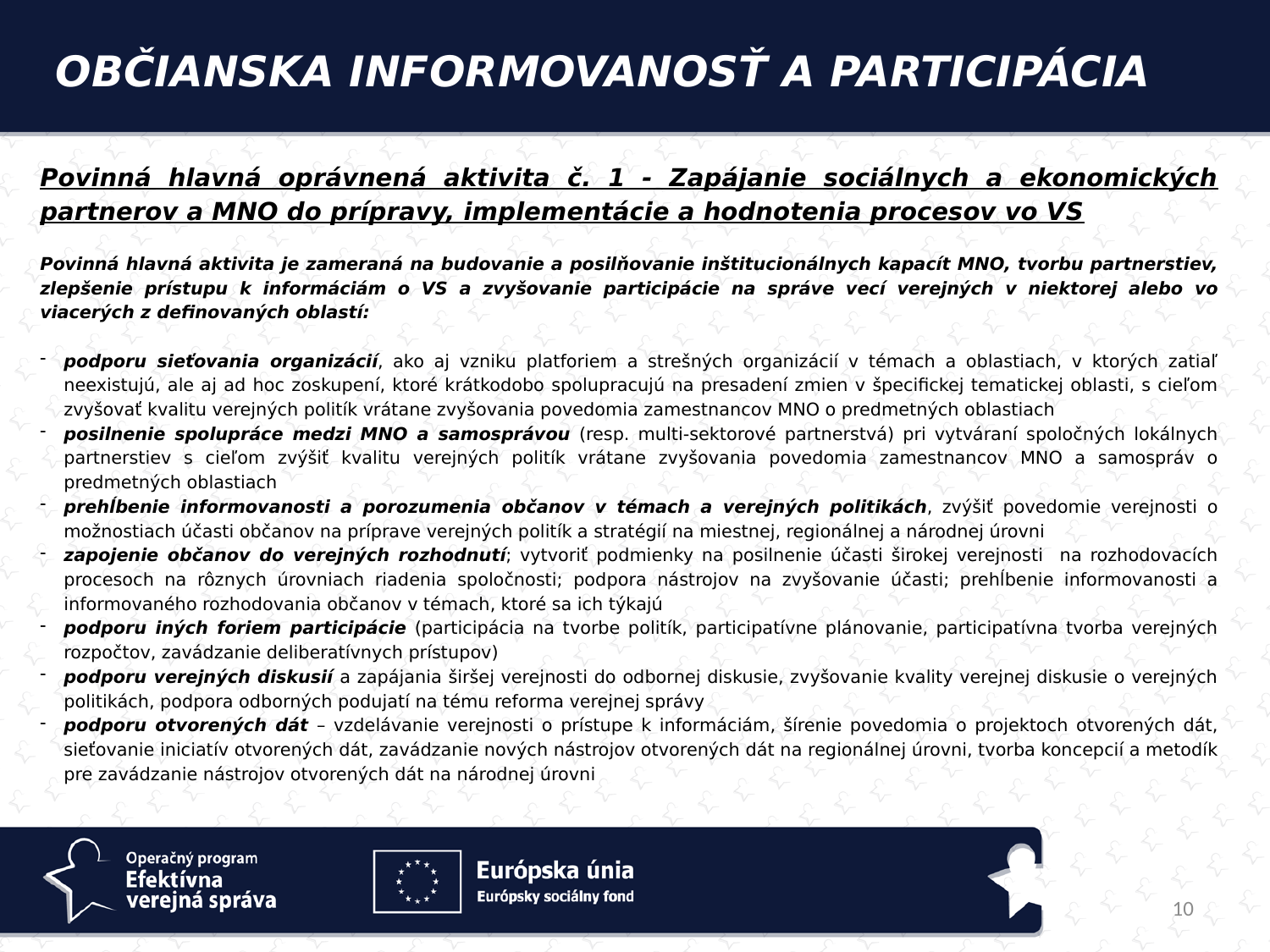

OBČIANSKA INFORMOVANOSŤ A PARTICIPÁCIA
Povinná hlavná oprávnená aktivita č. 1 - Zapájanie sociálnych a ekonomických partnerov a MNO do prípravy, implementácie a hodnotenia procesov vo VS

Povinná hlavná aktivita je zameraná na budovanie a posilňovanie inštitucionálnych kapacít MNO, tvorbu partnerstiev, zlepšenie prístupu k informáciám o VS a zvyšovanie participácie na správe vecí verejných v niektorej alebo vo viacerých z definovaných oblastí:

podporu sieťovania organizácií, ako aj vzniku platforiem a strešných organizácií v témach a oblastiach, v ktorých zatiaľ neexistujú, ale aj ad hoc zoskupení, ktoré krátkodobo spolupracujú na presadení zmien v špecifickej tematickej oblasti, s cieľom zvyšovať kvalitu verejných politík vrátane zvyšovania povedomia zamestnancov MNO o predmetných oblastiach
posilnenie spolupráce medzi MNO a samosprávou (resp. multi-sektorové partnerstvá) pri vytváraní spoločných lokálnych partnerstiev s cieľom zvýšiť kvalitu verejných politík vrátane zvyšovania povedomia zamestnancov MNO a samospráv o predmetných oblastiach
prehĺbenie informovanosti a porozumenia občanov v témach a verejných politikách, zvýšiť povedomie verejnosti o možnostiach účasti občanov na príprave verejných politík a stratégií na miestnej, regionálnej a národnej úrovni
zapojenie občanov do verejných rozhodnutí; vytvoriť podmienky na posilnenie účasti širokej verejnosti  na rozhodovacích procesoch na rôznych úrovniach riadenia spoločnosti; podpora nástrojov na zvyšovanie účasti; prehĺbenie informovanosti a informovaného rozhodovania občanov v témach, ktoré sa ich týkajú
podporu iných foriem participácie (participácia na tvorbe politík, participatívne plánovanie, participatívna tvorba verejných rozpočtov, zavádzanie deliberatívnych prístupov)
podporu verejných diskusií a zapájania širšej verejnosti do odbornej diskusie, zvyšovanie kvality verejnej diskusie o verejných politikách, podpora odborných podujatí na tému reforma verejnej správy
podporu otvorených dát – vzdelávanie verejnosti o prístupe k informáciám, šírenie povedomia o projektoch otvorených dát, sieťovanie iniciatív otvorených dát, zavádzanie nových nástrojov otvorených dát na regionálnej úrovni, tvorba koncepcií a metodík pre zavádzanie nástrojov otvorených dát na národnej úrovni

10